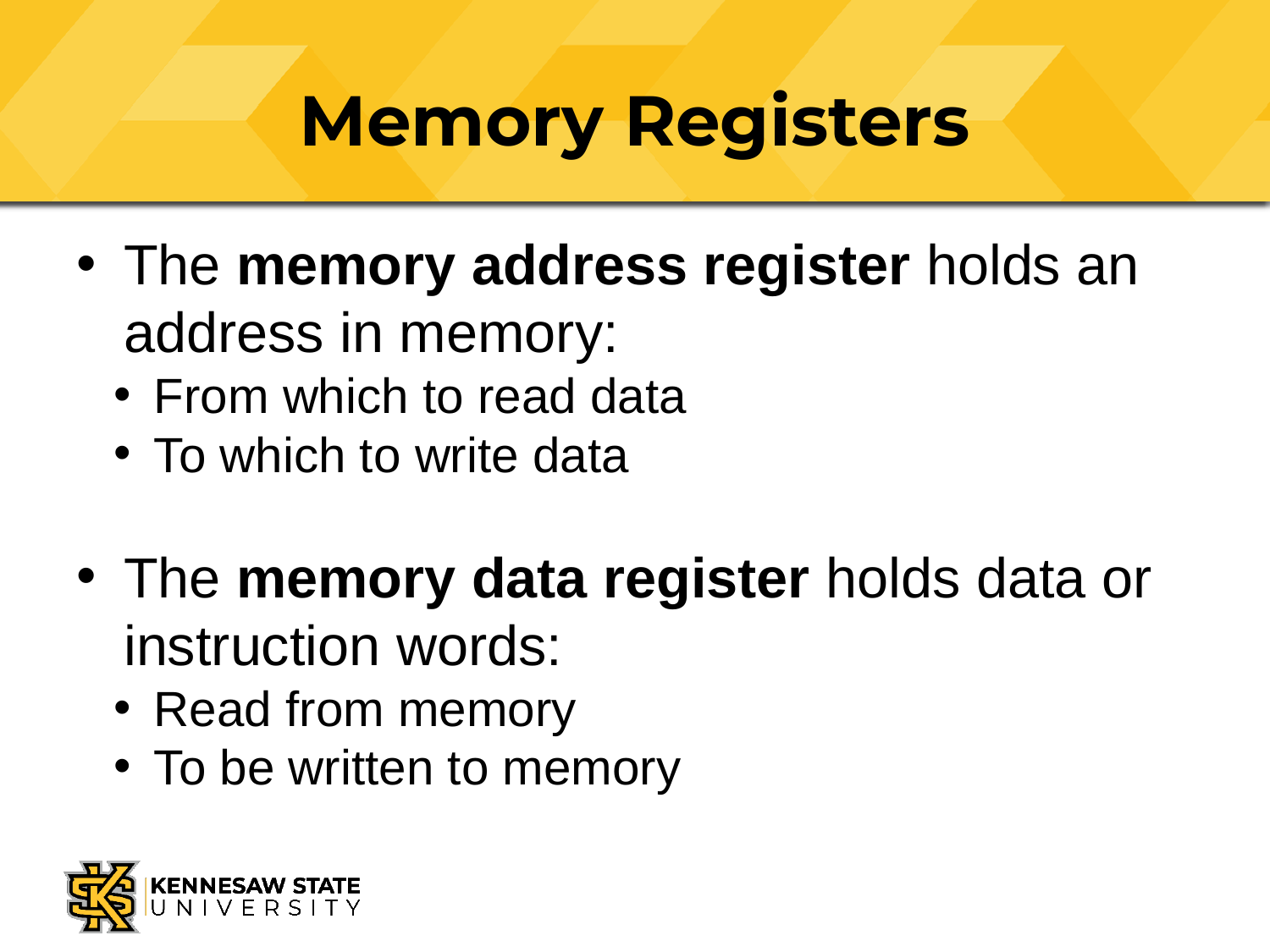

# Memory Registers
The memory address register holds an address in memory:
From which to read data
To which to write data
The memory data register holds data or instruction words:
Read from memory
To be written to memory